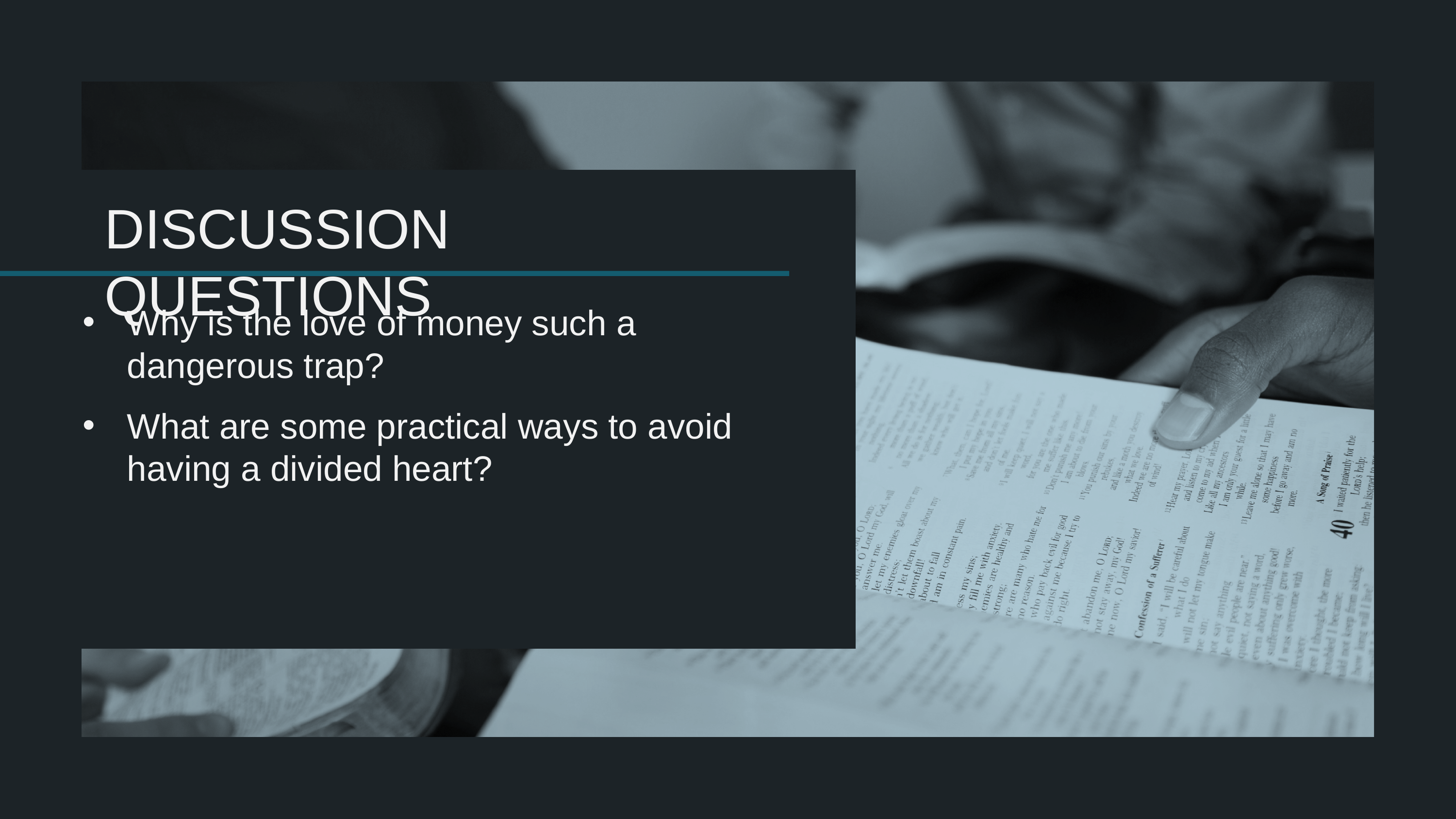

Why is the love of money such a dangerous trap?
What are some practical ways to avoid having a divided heart?